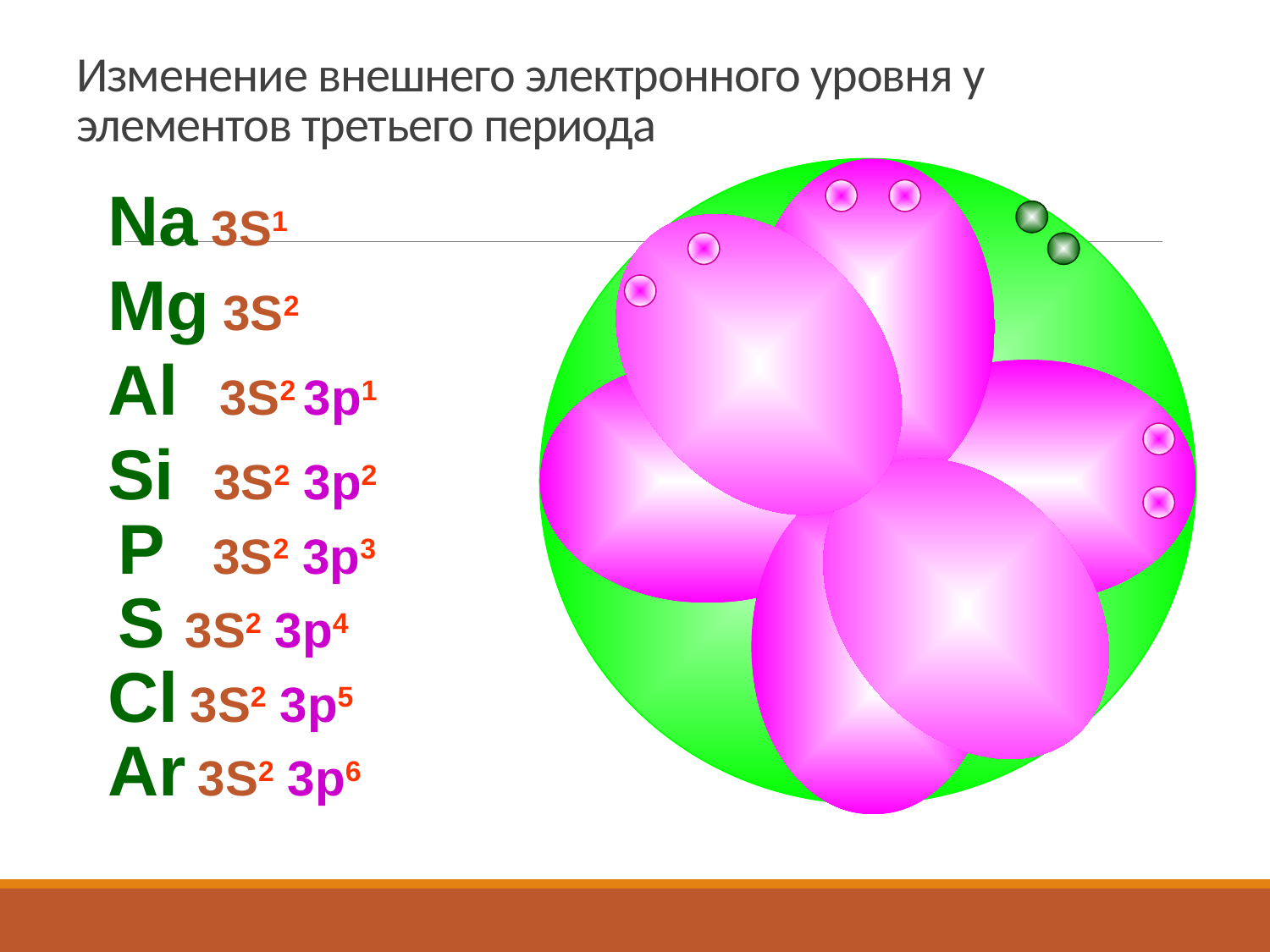

# Изменение внешнего электронного уровня у элементов третьего периода

Na 3S1

Mg 3S2

Al   3S2 3p1

Si  3S2 3p2

P    3S2 3p3
S 3S2 3p4
Cl 3S2 3p5
Ar 3S2 3p6